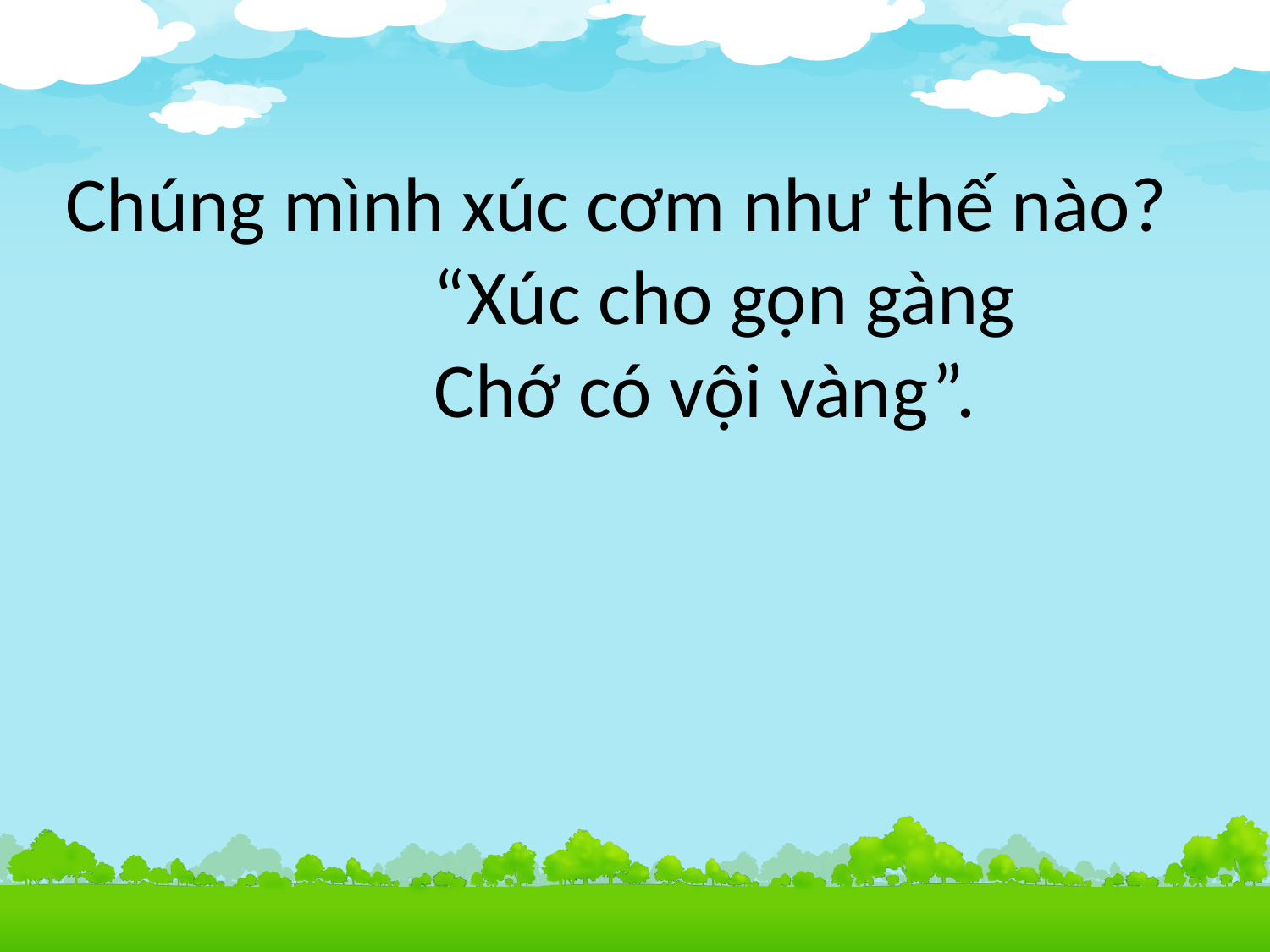

Chúng mình xúc cơm như thế nào?
                     “Xúc cho gọn gàng
                     Chớ có vội vàng”.